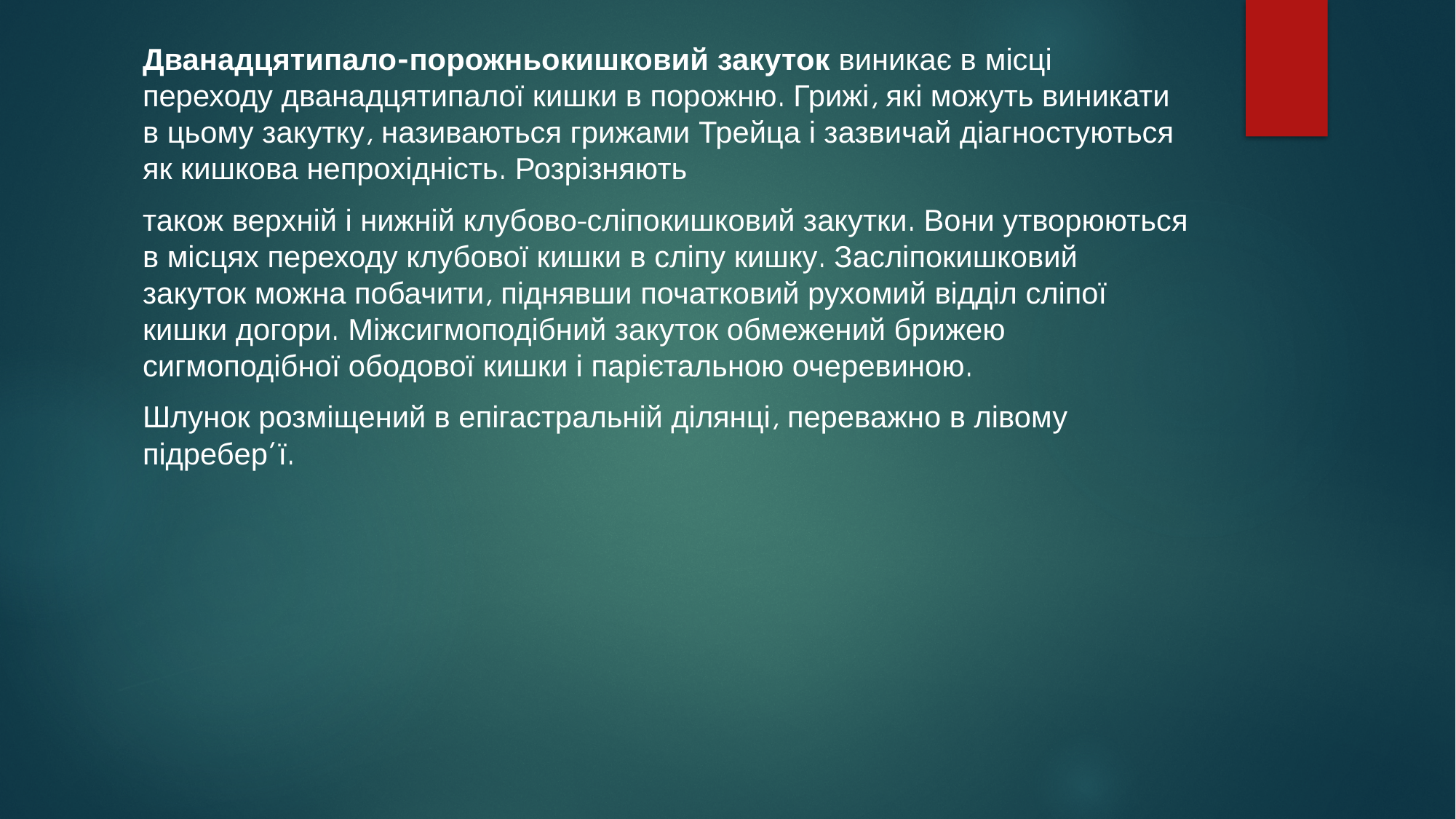

Дванадцятипало-порожньокишковий закуток виникає в місці переходу дванадцятипалої кишки в порожню. Грижі, які можуть виникати в цьому закутку, називаються грижами Трейца і зазвичай діагностуються як кишкова непрохідність. Розрізняють
також верхній і нижній клубово-сліпокишковий закутки. Вони утворюються в місцях переходу клубової кишки в сліпу кишку. Засліпокишковий закуток можна побачити, піднявши початковий рухомий відділ сліпої кишки догори. Міжсигмоподібний закуток обмежений брижею сигмоподібної ободової кишки і парієтальною очеревиною.
Шлунок розміщений в епігастральній ділянці, переважно в лівому підребер’ї.